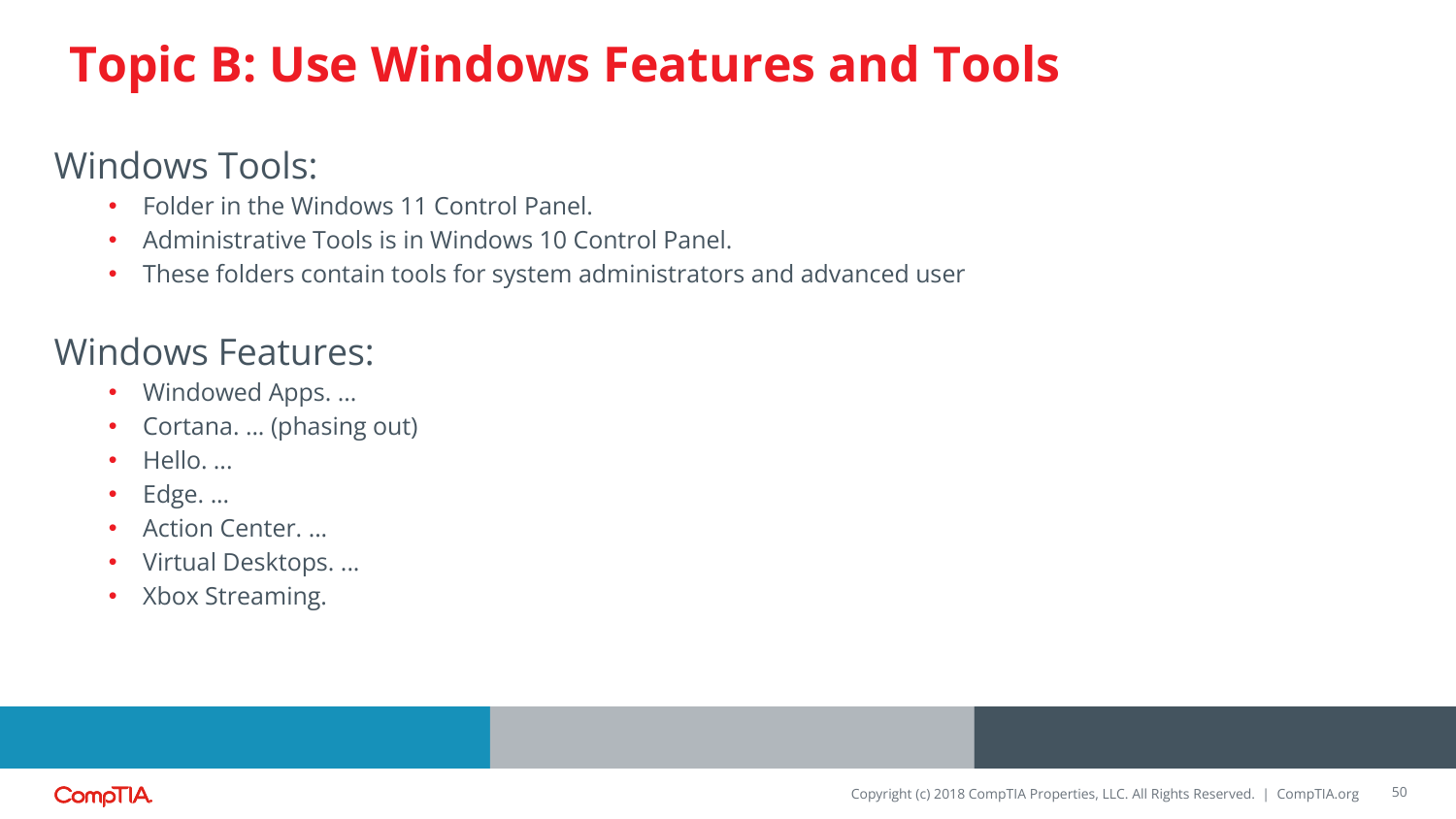

# Topic B: Use Windows Features and Tools
Windows Tools:
Folder in the Windows 11 Control Panel.
Administrative Tools is in Windows 10 Control Panel.
These folders contain tools for system administrators and advanced user

Windows Features:
Windowed Apps. ...
Cortana. ... (phasing out)
Hello. ...
Edge. ...
Action Center. ...
Virtual Desktops. ...
Xbox Streaming.
50